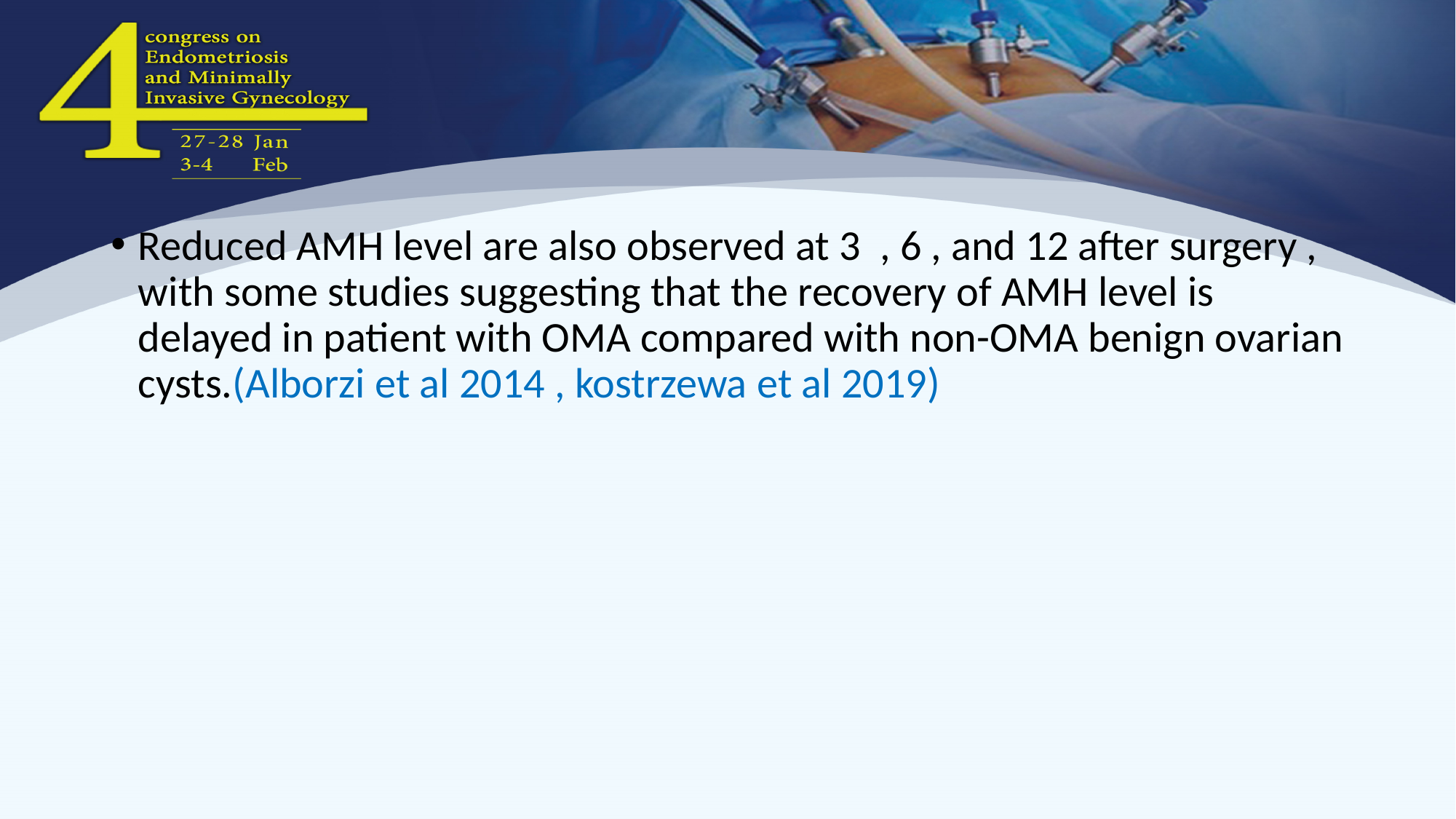

#
Reduced AMH level are also observed at 3  , 6 , and 12 after surgery , with some studies suggesting that the recovery of AMH level is delayed in patient with OMA compared with non-OMA benign ovarian cysts.(Alborzi et al 2014 , kostrzewa et al 2019)